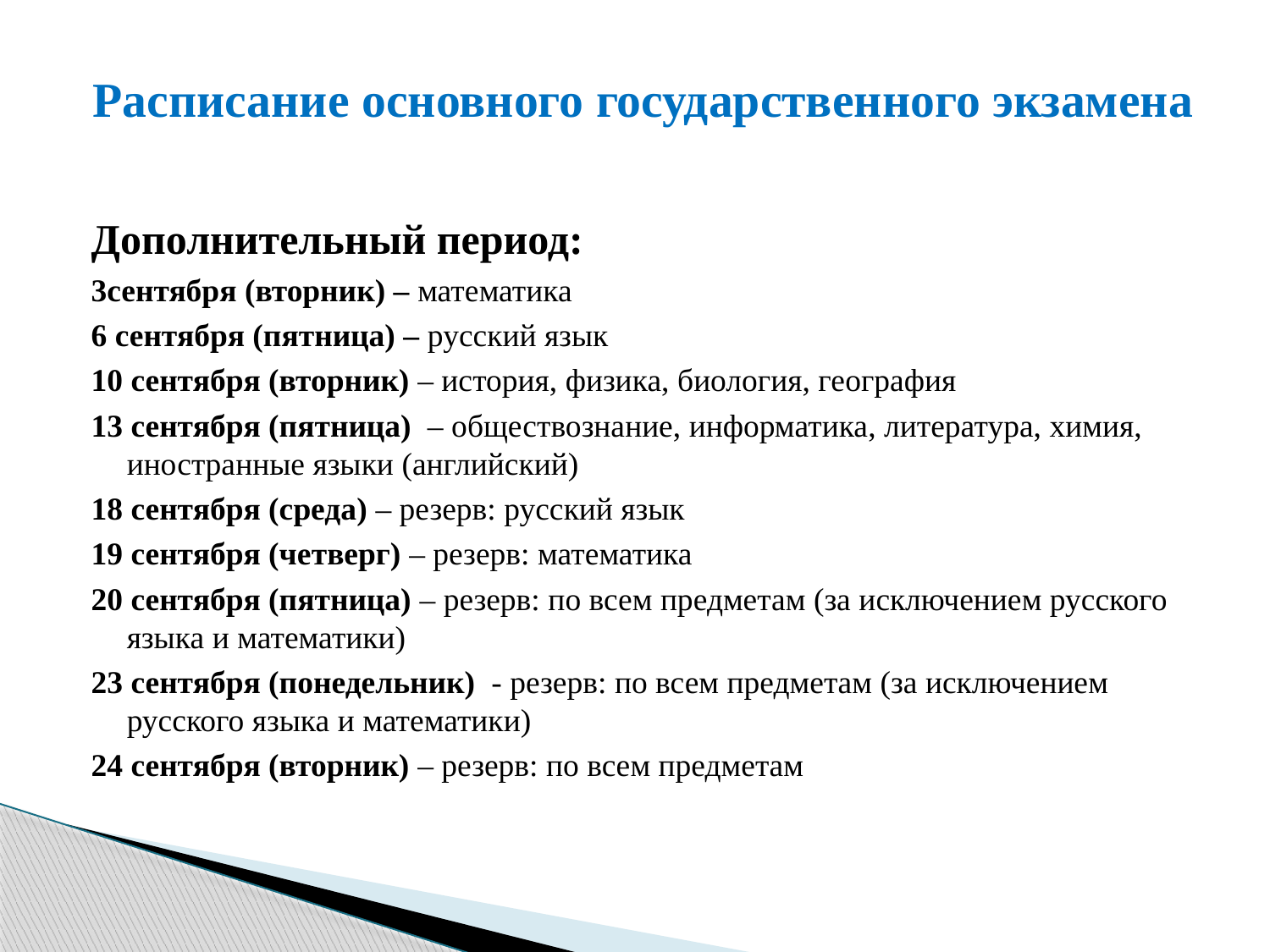

# Расписание основного государственного экзамена
Дополнительный период:
3сентября (вторник) – математика
6 сентября (пятница) – русский язык
10 сентября (вторник) – история, физика, биология, география
13 сентября (пятница)  – обществознание, информатика, литература, химия, иностранные языки (английский)
18 сентября (среда) – резерв: русский язык
19 сентября (четверг) – резерв: математика
20 сентября (пятница) – резерв: по всем предметам (за исключением русского языка и математики)
23 сентября (понедельник)  - резерв: по всем предметам (за исключением русского языка и математики)
24 сентября (вторник) – резерв: по всем предметам